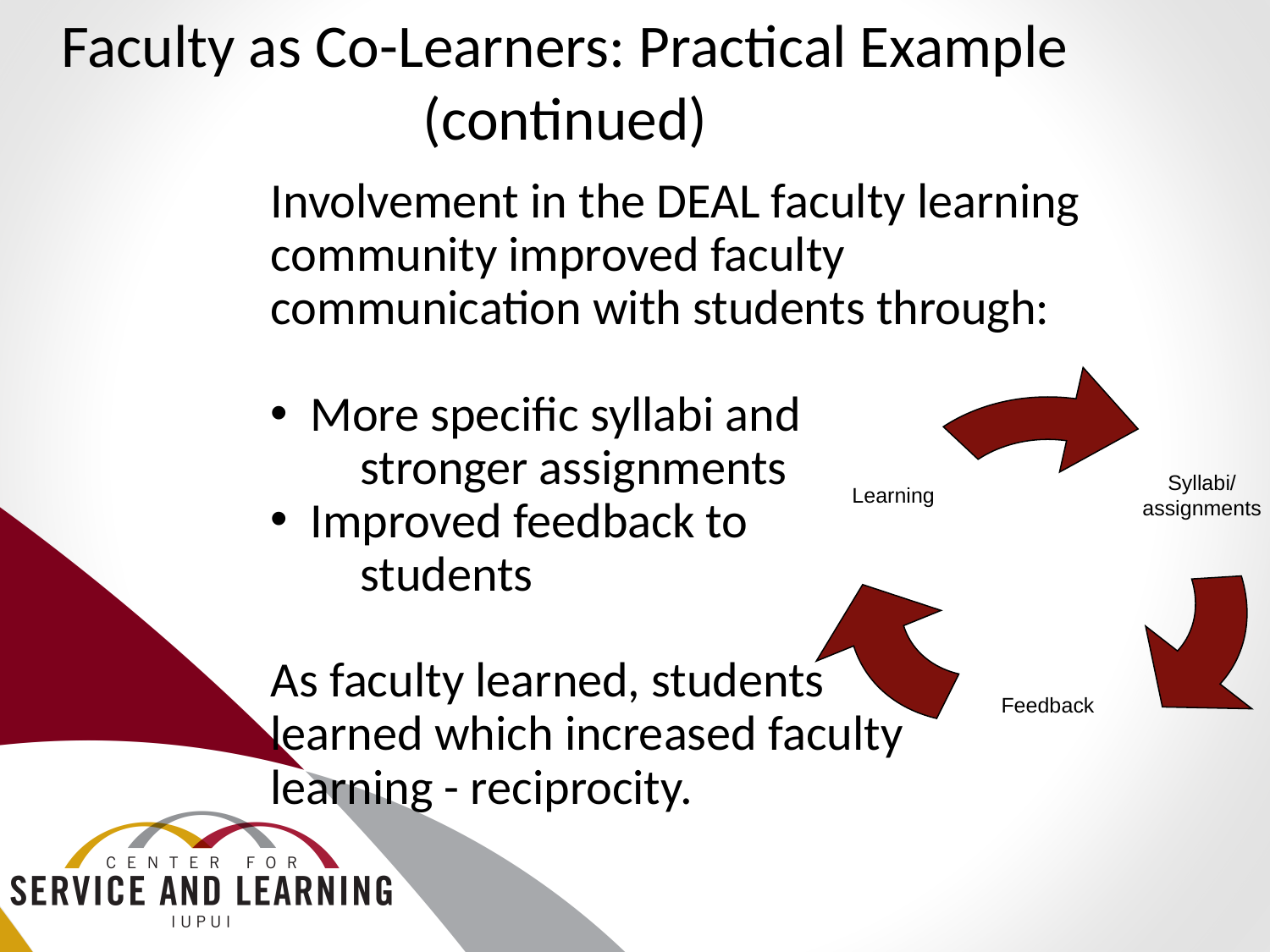

# Faculty as Co-Learners: Practical Example (continued)
Involvement in the DEAL faculty learning community improved faculty communication with students through:

  More specific syllabi and
        stronger assignments
  Improved feedback to
        students

As faculty learned, students
learned which increased faculty
learning - reciprocity.

Learning
Syllabi/
assignments

Feedback